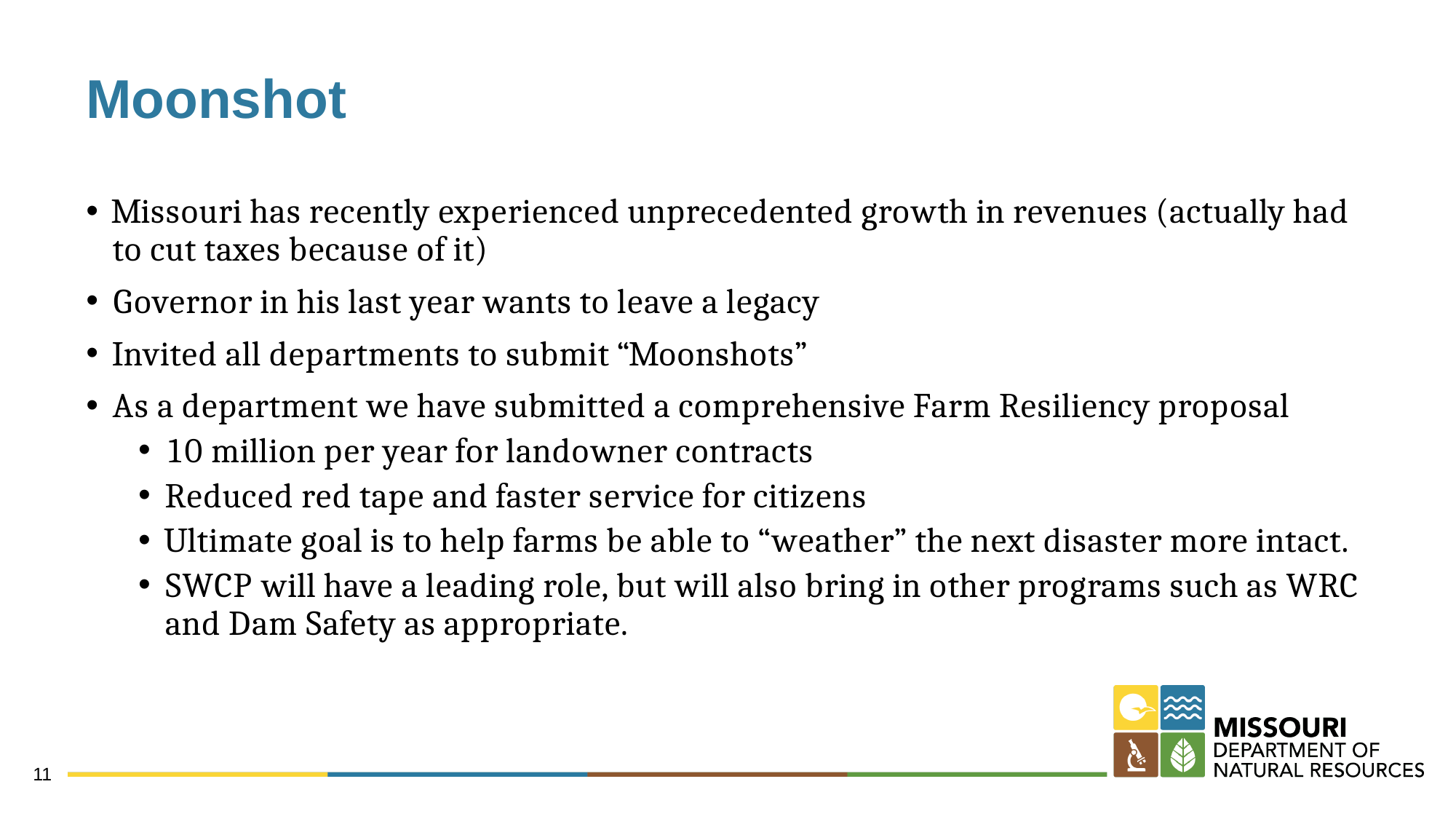

# Moonshot
Missouri has recently experienced unprecedented growth in revenues (actually had to cut taxes because of it)
Governor in his last year wants to leave a legacy
Invited all departments to submit “Moonshots”
As a department we have submitted a comprehensive Farm Resiliency proposal
10 million per year for landowner contracts
Reduced red tape and faster service for citizens
Ultimate goal is to help farms be able to “weather” the next disaster more intact.
SWCP will have a leading role, but will also bring in other programs such as WRC and Dam Safety as appropriate.

11